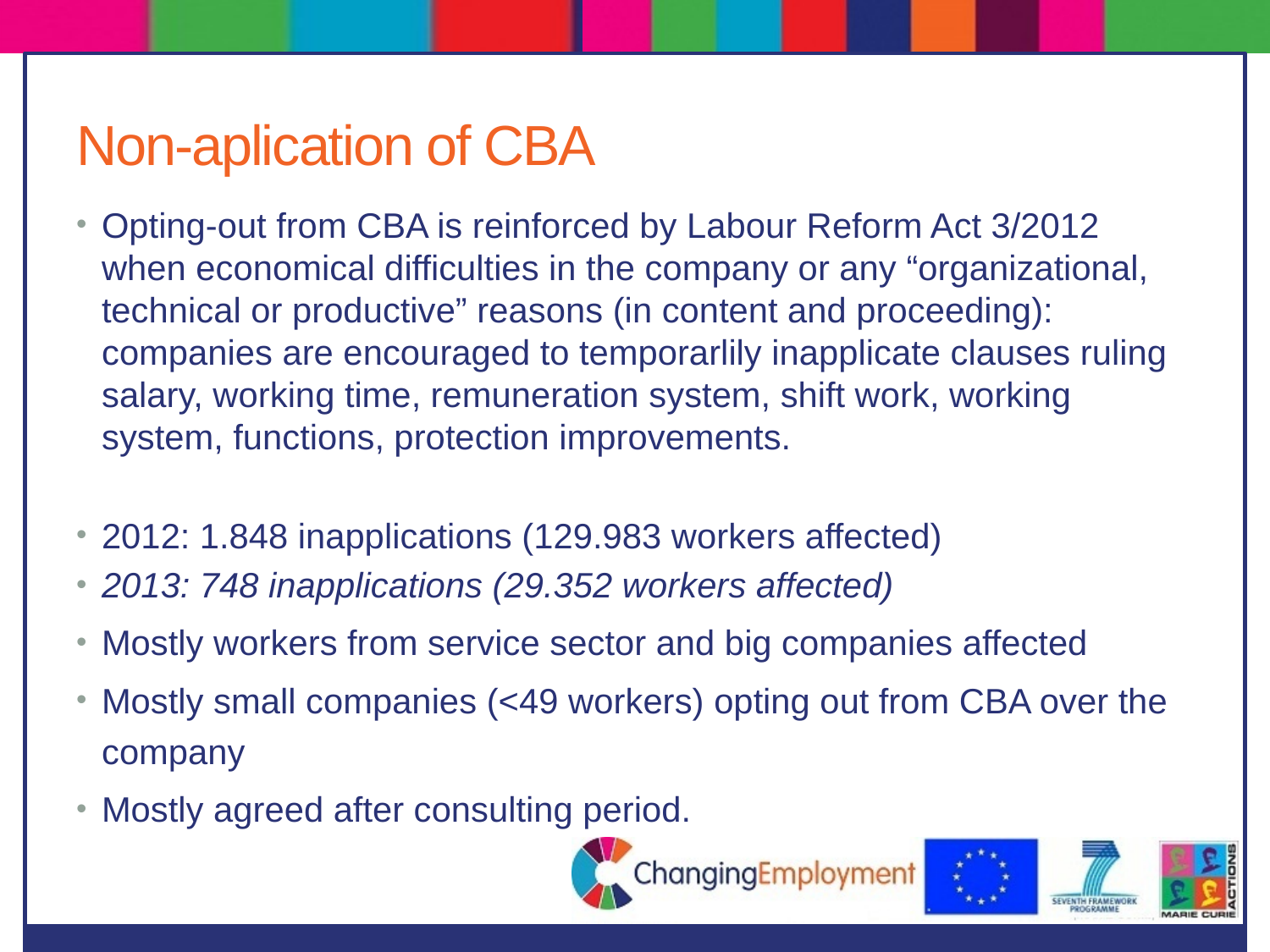

# Non-aplication of CBA
Opting-out from CBA is reinforced by Labour Reform Act 3/2012 when economical difficulties in the company or any “organizational, technical or productive” reasons (in content and proceeding): companies are encouraged to temporarlily inapplicate clauses ruling salary, working time, remuneration system, shift work, working system, functions, protection improvements.

2012: 1.848 inapplications (129.983 workers affected)
2013: 748 inapplications (29.352 workers affected)
Mostly workers from service sector and big companies affected
Mostly small companies (<49 workers) opting out from CBA over the company
Mostly agreed after consulting period.